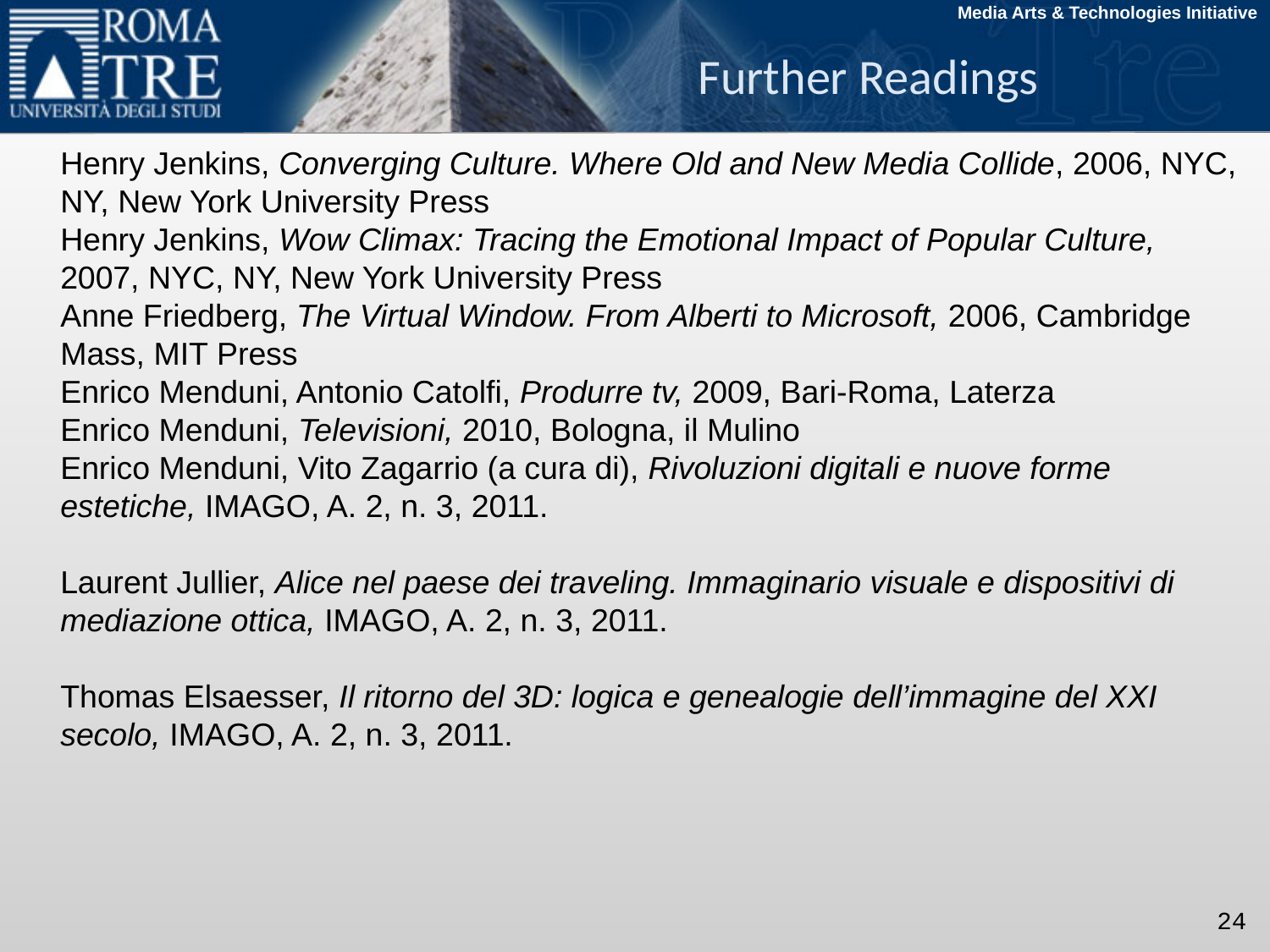

# Further Readings
Henry Jenkins, Converging Culture. Where Old and New Media Collide, 2006, NYC, NY, New York University Press
 Henry Jenkins, Wow Climax: Tracing the Emotional Impact of Popular Culture, 2007, NYC, NY, New York University Press
 Anne Friedberg, The Virtual Window. From Alberti to Microsoft, 2006, Cambridge Mass, MIT Press
 Enrico Menduni, Antonio Catolfi, Produrre tv, 2009, Bari-Roma, Laterza
 Enrico Menduni, Televisioni, 2010, Bologna, il Mulino
 Enrico Menduni, Vito Zagarrio (a cura di), Rivoluzioni digitali e nuove forme estetiche, IMAGO, A. 2, n. 3, 2011.

Laurent Jullier, Alice nel paese dei traveling. Immaginario visuale e dispositivi di mediazione ottica, IMAGO, A. 2, n. 3, 2011.

Thomas Elsaesser, Il ritorno del 3D: logica e genealogie dell’immagine del XXI secolo, IMAGO, A. 2, n. 3, 2011.